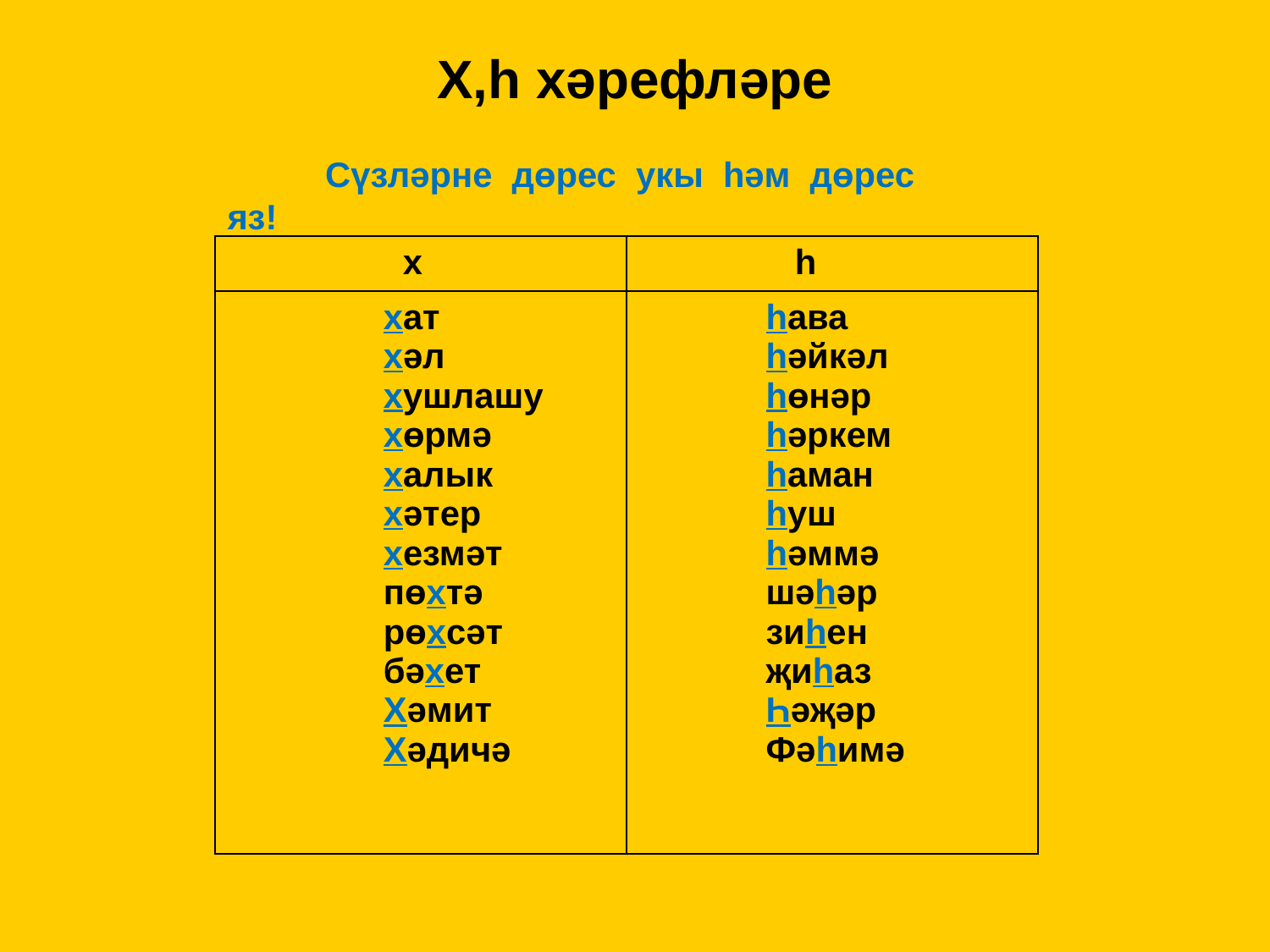

# Х,һ хәрефләре
           Сүзләрне  дөрес  укы  һәм  дөрес  яз!
| х | һ |
| --- | --- |
| хат хәл хушлашу хөрмә халык хәтер хезмәт пөхтә рөхсәт бәхет Хәмит Хәдичә | һава һәйкәл һөнәр һәркем һаман һуш һәммә шәһәр зиһен җиһаз Һәҗәр Фәһимә |